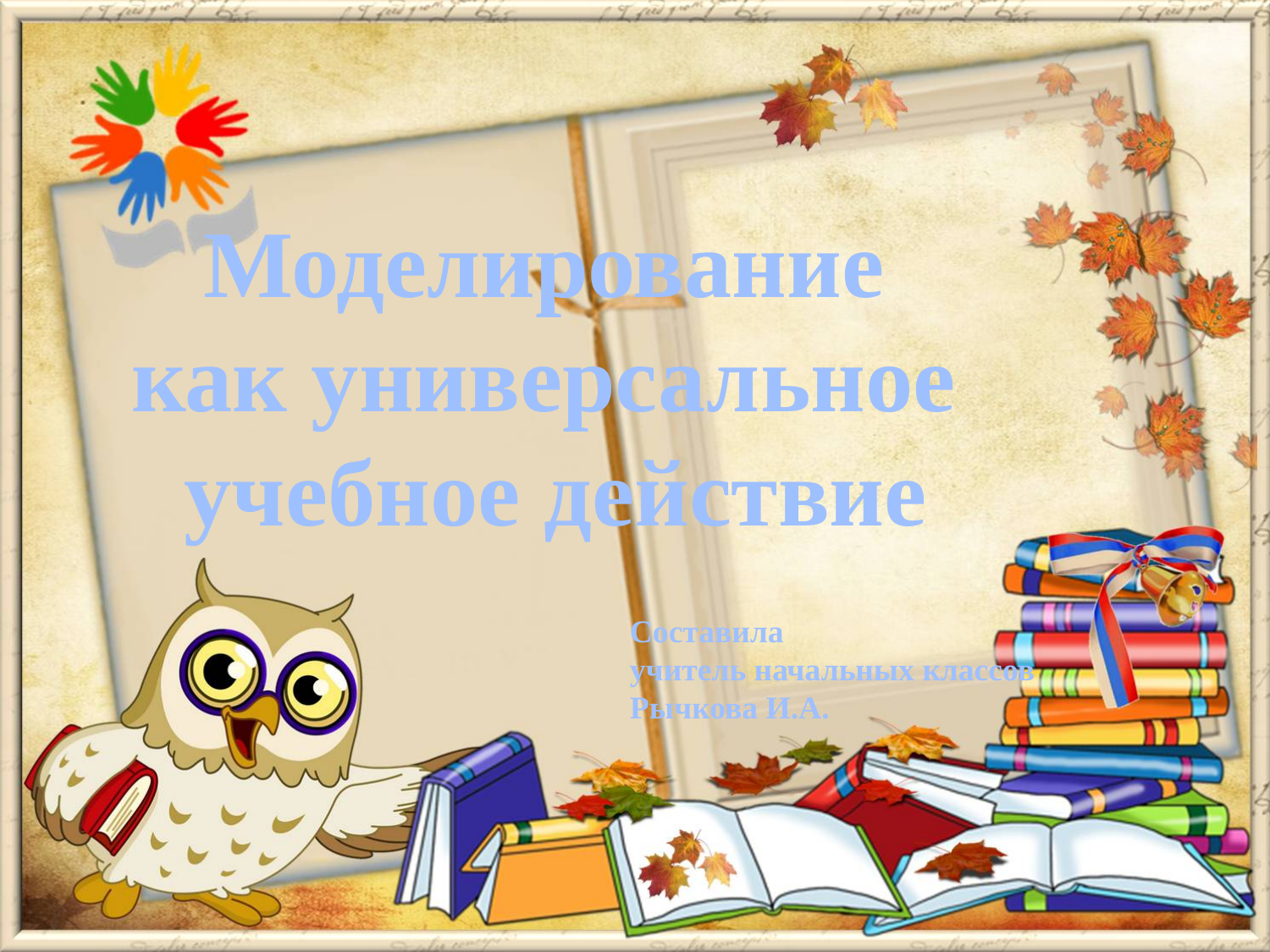

Моделирование
как универсальное
учебное действие
Составила
учитель начальных классов
Рычкова И.А.